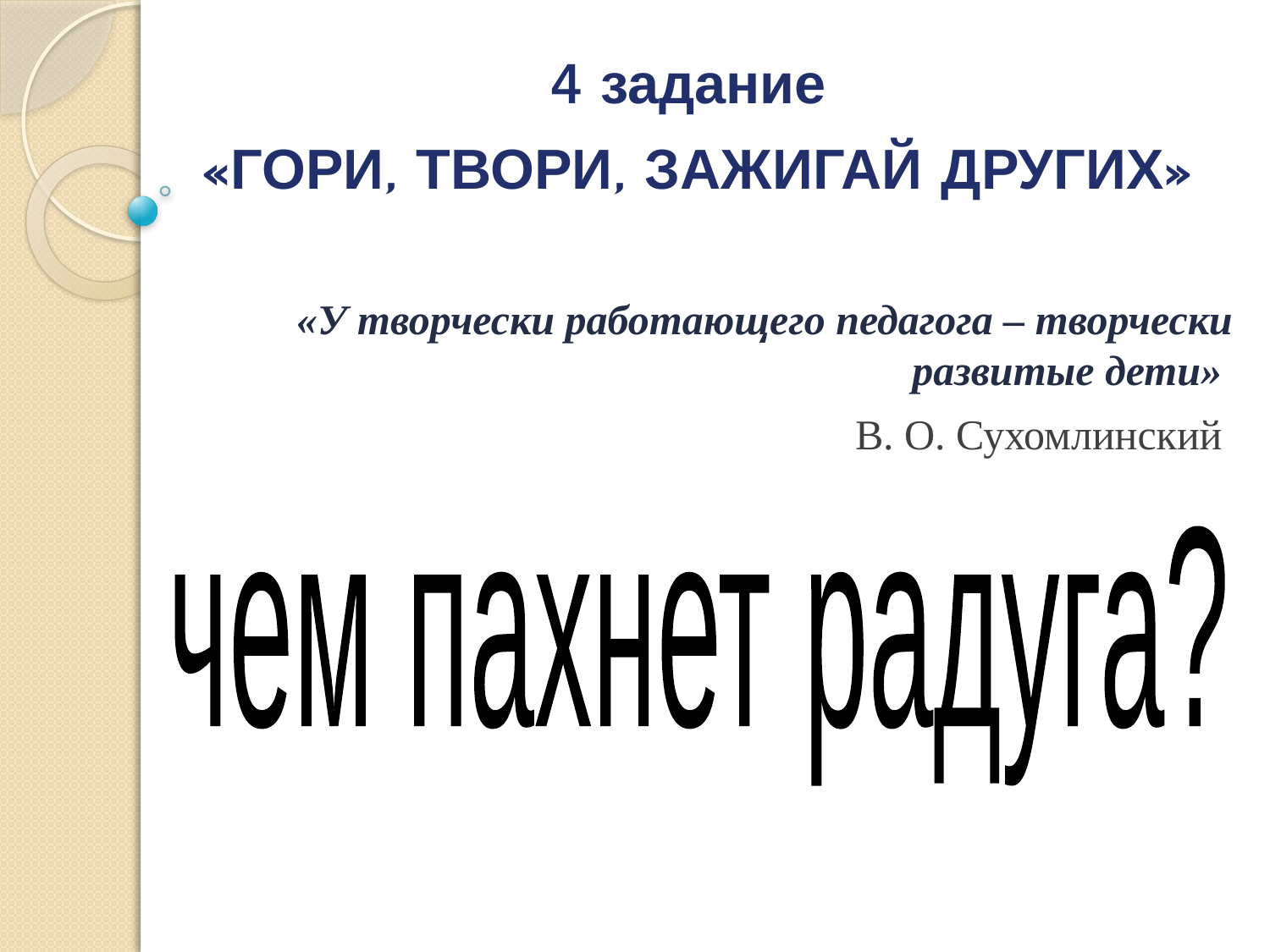

4 задание
«ГОРИ, ТВОРИ, ЗАЖИГАЙ ДРУГИХ»
«У творчески работающего педагога – творчески развитые дети»
 В. О. Сухомлинский
чем пахнет радуга?